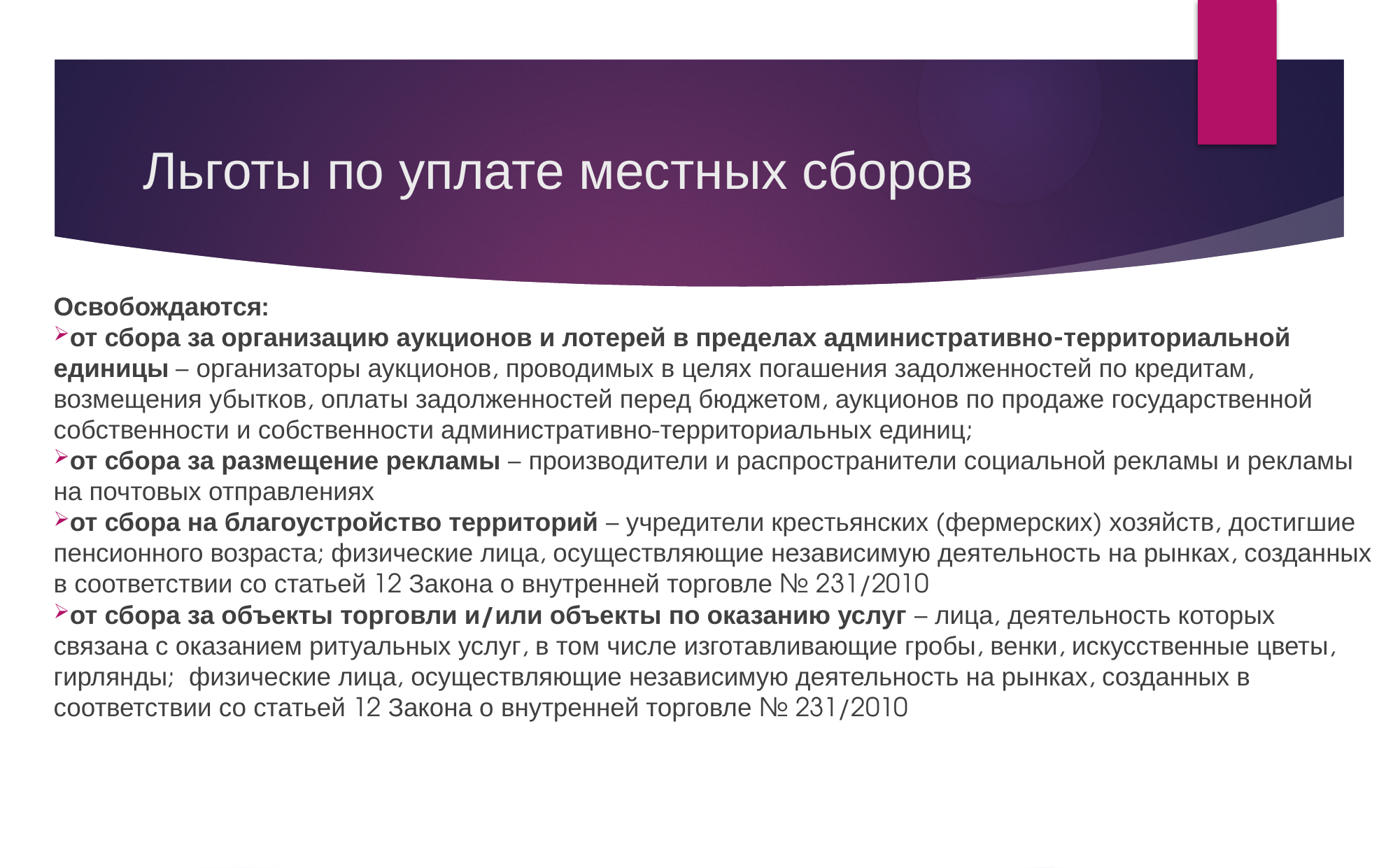

# Льготы по уплате местных сборов
Освобождаются:
от сбора за организацию аукционов и лотерей в пределах административно-территориальной единицы – организаторы аукционов, проводимых в целях погашения задолженностей по кредитам, возмещения убытков, оплаты задолженностей перед бюджетом, аукционов по продаже государственной собственности и собственности административно-территориальных единиц;
от сбора за размещение рекламы – производители и распространители социальной рекламы и рекламы на почтовых отправлениях
от сбора на благоустройство территорий – учредители крестьянских (фермерских) хозяйств, достигшие пенсионного возраста; физические лица, осуществляющие независимую деятельность на рынках, созданных в соответствии со статьей 12 Закона о внутренней торговле № 231/2010
от сбора за объекты торговли и/или объекты по оказанию услуг – лица, деятельность которых связана с оказанием ритуальных услуг, в том числе изготавливающие гробы, венки, искусственные цветы, гирлянды;  физические лица, осуществляющие независимую деятельность на рынках, созданных в соответствии со статьей 12 Закона о внутренней торговле № 231/2010